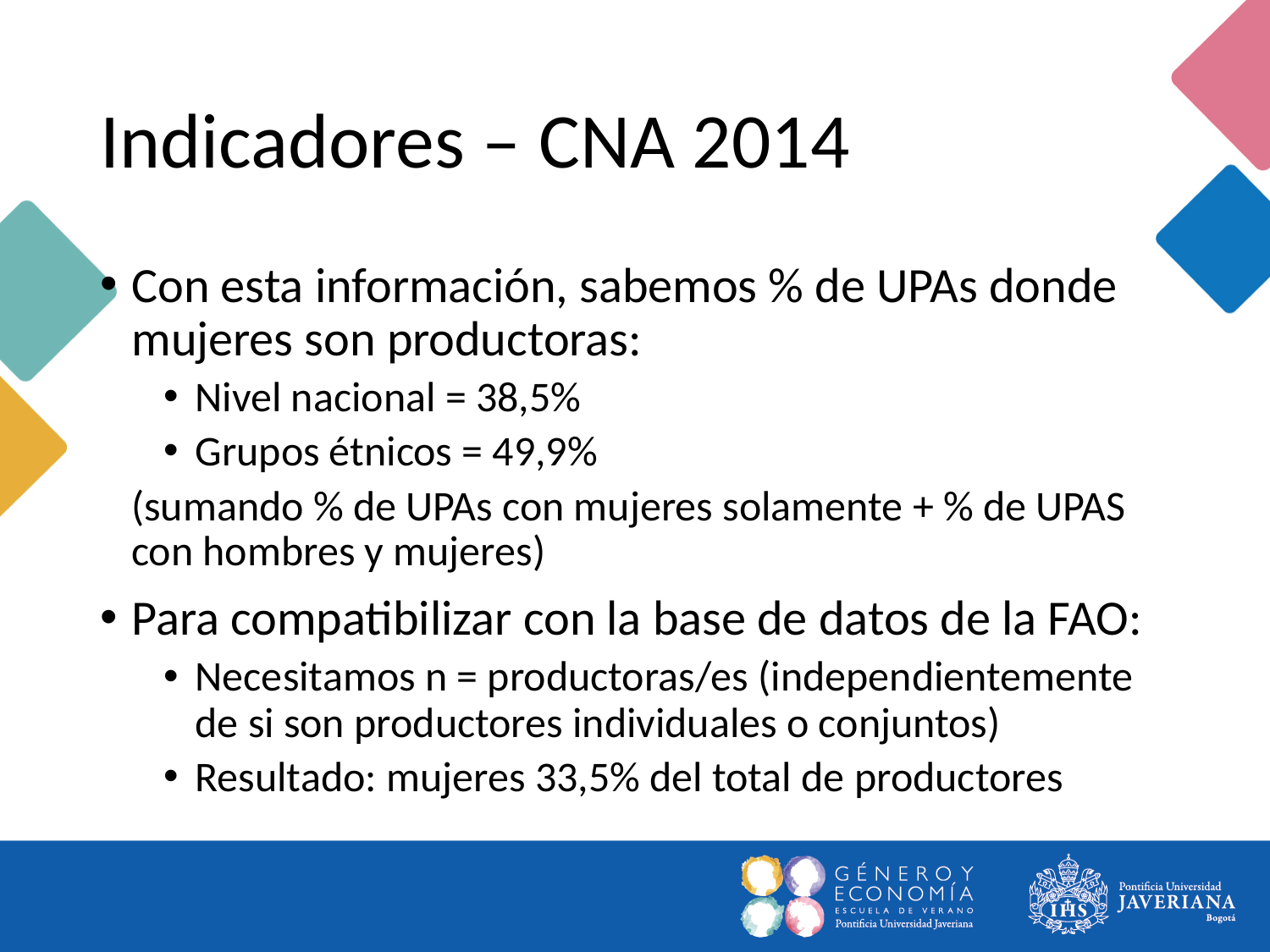

# Indicadores – CNA 2014
Con esta información, sabemos % de UPAs donde mujeres son productoras:
Nivel nacional = 38,5%
Grupos étnicos = 49,9%
(sumando % de UPAs con mujeres solamente + % de UPAS con hombres y mujeres)
Para compatibilizar con la base de datos de la FAO:
Necesitamos n = productoras/es (independientemente de si son productores individuales o conjuntos)
Resultado: mujeres 33,5% del total de productores